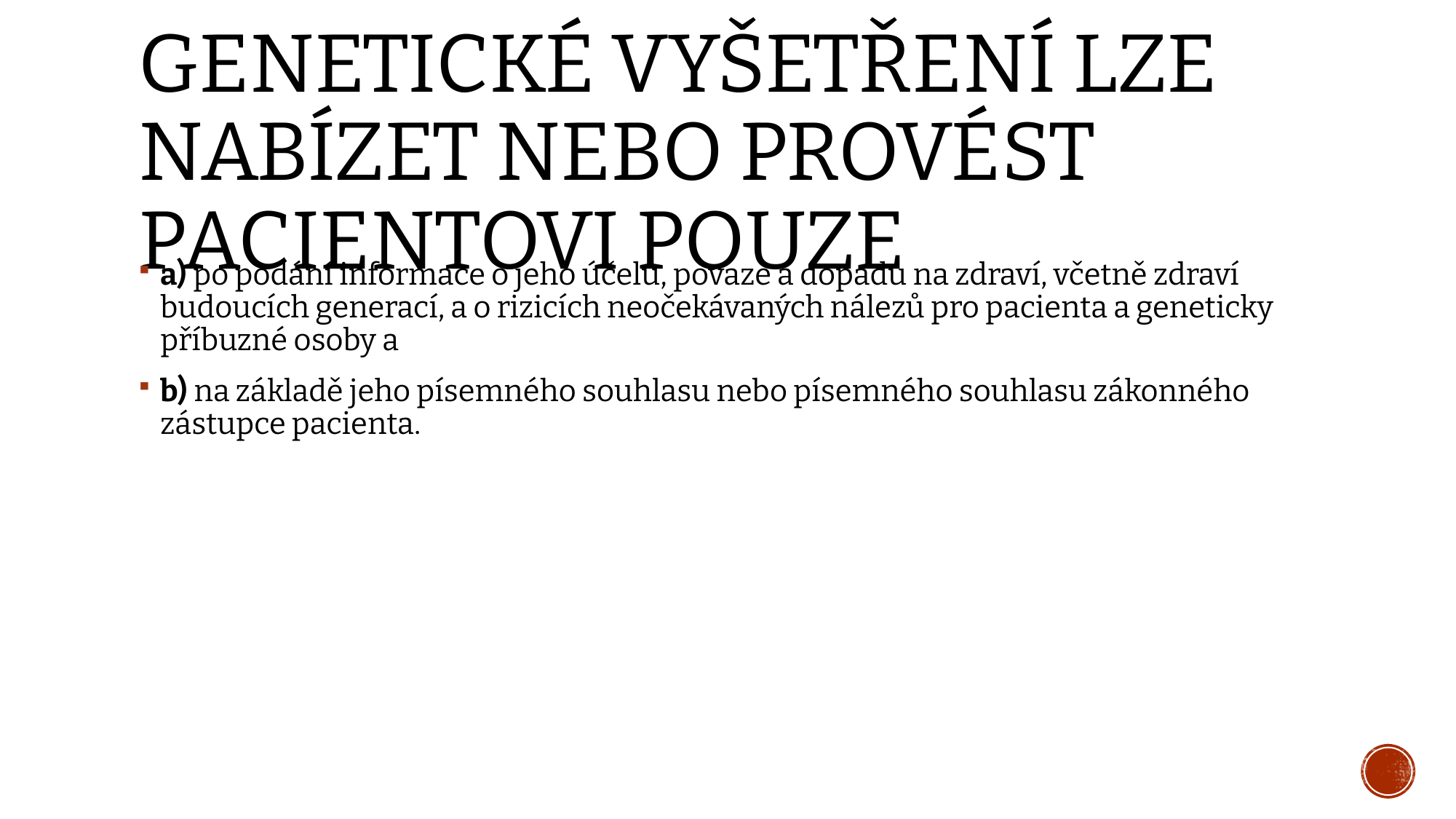

# Genetické vyšetření lze nabízet nebo provést pacientovi pouze
a) po podání informace o jeho účelu, povaze a dopadu na zdraví, včetně zdraví budoucích generací, a o rizicích neočekávaných nálezů pro pacienta a geneticky příbuzné osoby a
b) na základě jeho písemného souhlasu nebo písemného souhlasu zákonného zástupce pacienta.